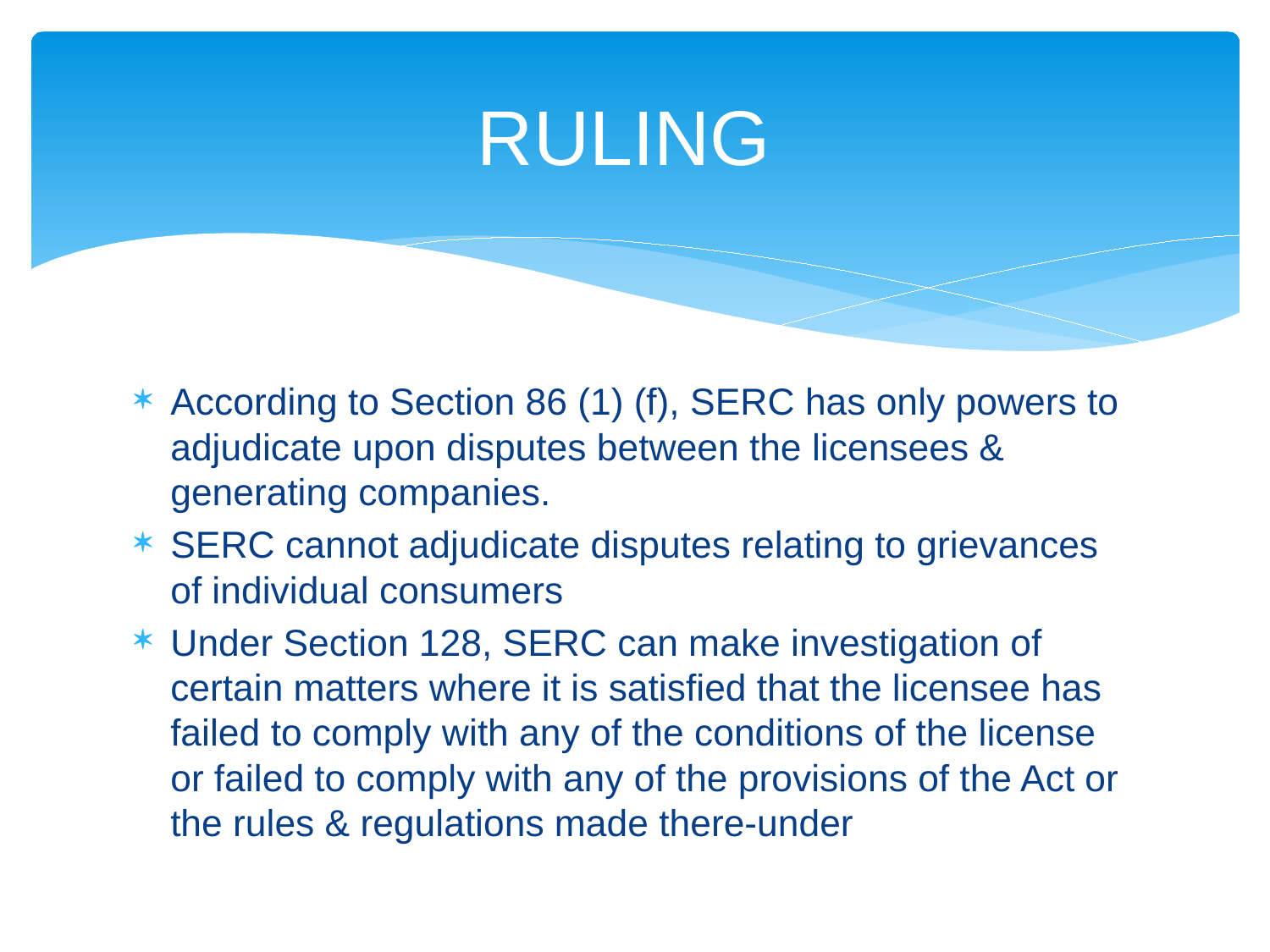

# RULING
According to Section 86 (1) (f), SERC has only powers to adjudicate upon disputes between the licensees & generating companies.
SERC cannot adjudicate disputes relating to grievances of individual consumers
Under Section 128, SERC can make investigation of certain matters where it is satisfied that the licensee has failed to comply with any of the conditions of the license or failed to comply with any of the provisions of the Act or the rules & regulations made there-under